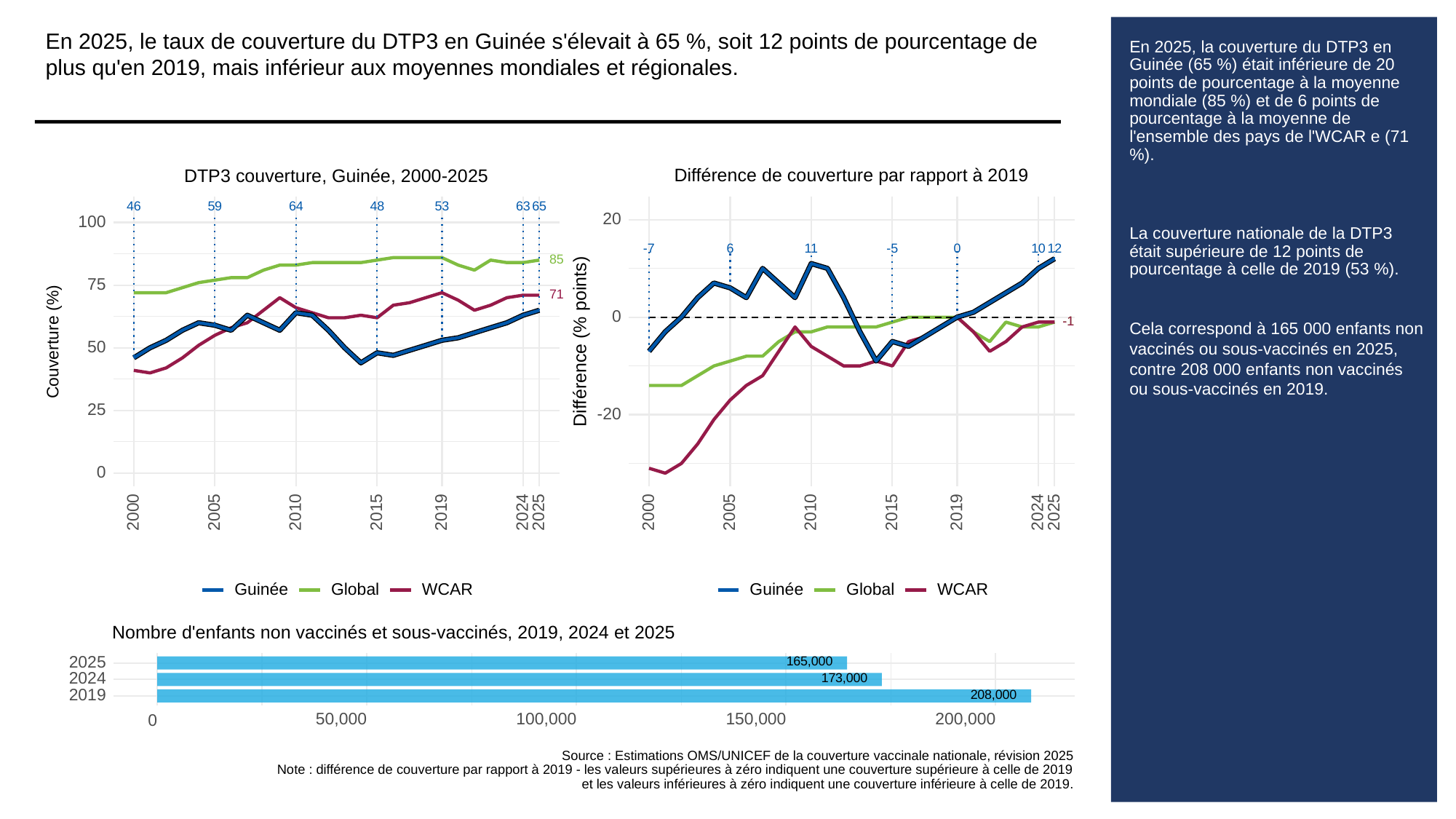

En 2025, le taux de couverture du DTP3 en Guinée s'élevait à 65 %, soit 12 points de pourcentage de plus qu'en 2019, mais inférieur aux moyennes mondiales et régionales.
# En 2025, la couverture du DTP3 en Guinée (65 %) était inférieure de 20 points de pourcentage à la moyenne mondiale (85 %) et de 6 points de pourcentage à la moyenne de l'ensemble des pays de l'WCAR e (71 %).

La couverture nationale de la DTP3 était supérieure de 12 points de pourcentage à celle de 2019 (53 %).

Cela correspond à 165 000 enfants non vaccinés ou sous-vaccinés en 2025, contre 208 000 enfants non vaccinés ou sous-vaccinés en 2019.

Différence de couverture par rapport à 2019
DTP3 couverture, Guinée, 2000-2025

53
63
46
59
64
48
65
20
100

6
0
10
11
12
-5
-7

85

75

71

0

-1
-1
Différence (% points)
Couverture (%)
50

25
-20

0

2000
2005
2010
2015
2019
2024
2025
2000
2005
2010
2015
2019
2024
2025
Guinée
Global
WCAR
Guinée
Global
WCAR

Nombre d'enfants non vaccinés et sous-vaccinés, 2019, 2024 et 2025

165,000
2025

173,000
2024

208,000
2019

50,000
100,000
150,000
200,000
0
Source : Estimations OMS/UNICEF de la couverture vaccinale nationale, révision 2025
Note : différence de couverture par rapport à 2019 - les valeurs supérieures à zéro indiquent une couverture supérieure à celle de 2019
et les valeurs inférieures à zéro indiquent une couverture inférieure à celle de 2019.